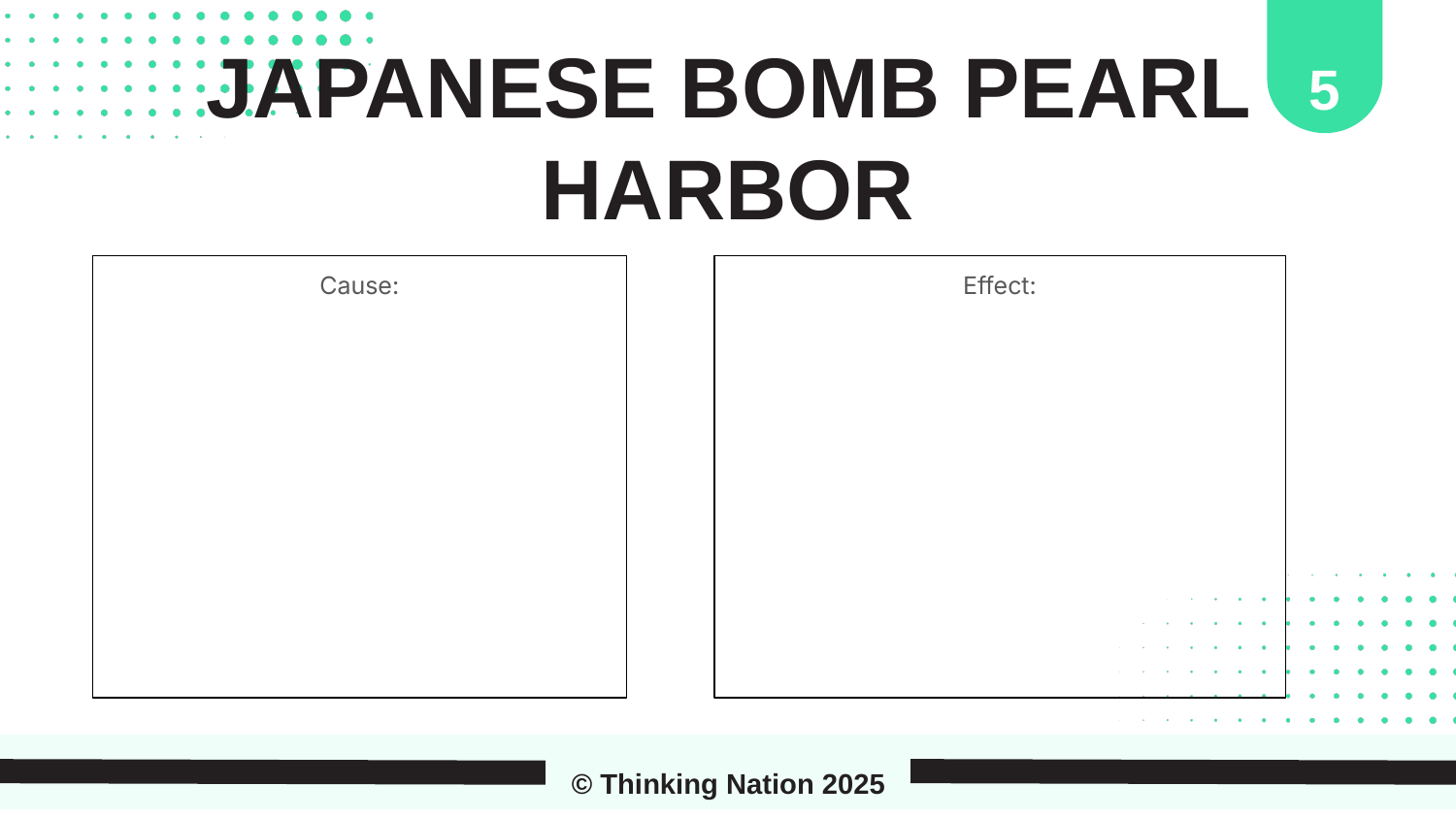

5
JAPANESE BOMB PEARL HARBOR
Cause:

Effect:

© Thinking Nation 2025